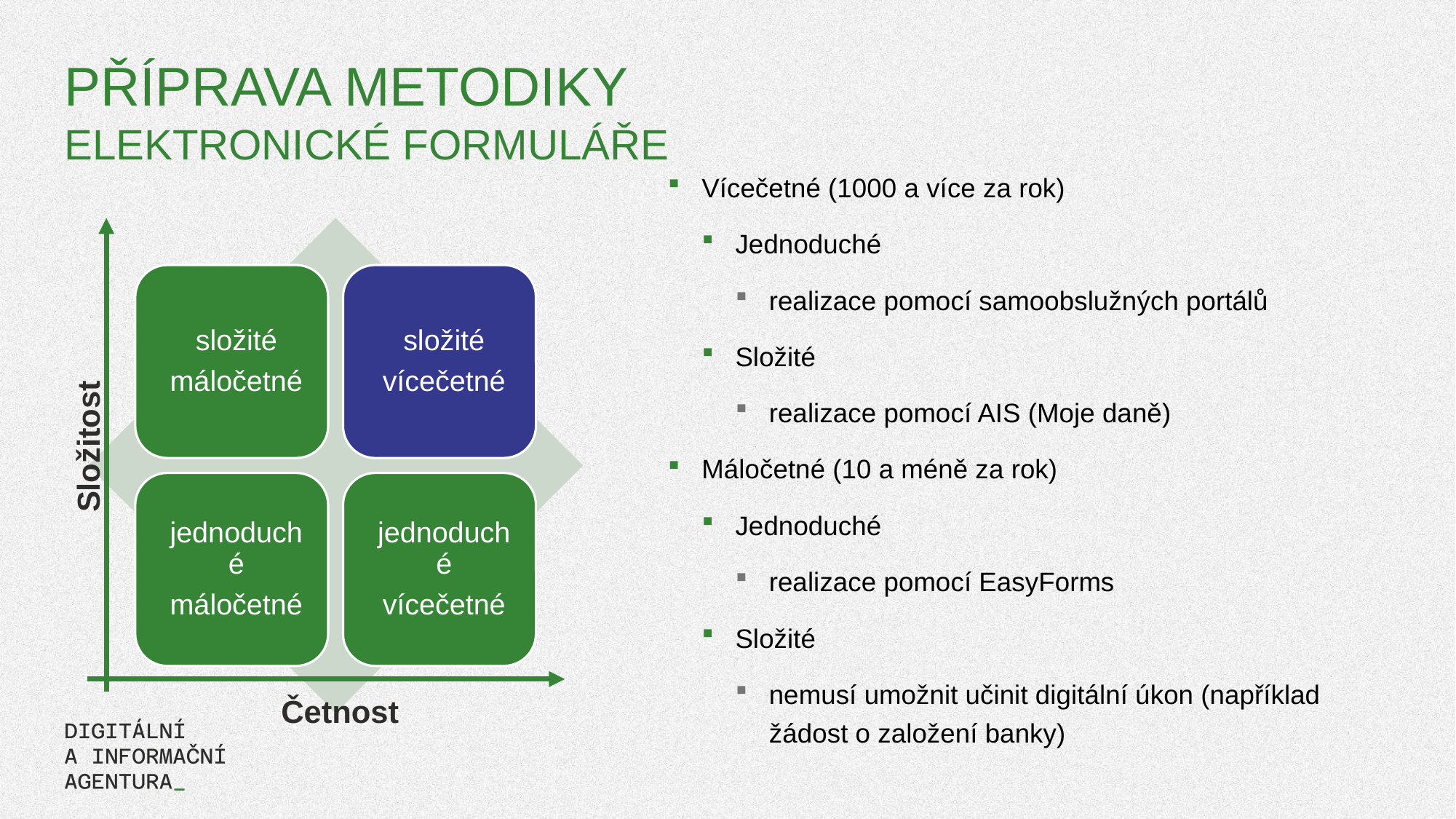

# Příprava Metodiky Elektronické formuláře
Vícečetné (1000 a více za rok)
Jednoduché
realizace pomocí samoobslužných portálů
Složité
realizace pomocí AIS (Moje daně)
Máločetné (10 a méně za rok)
Jednoduché
realizace pomocí EasyForms
Složité
nemusí umožnit učinit digitální úkon (například žádost o založení banky)
složité
máločetné
složité
vícečetné
jednoduché
máločetné
jednoduché
vícečetné
Složitost
Četnost